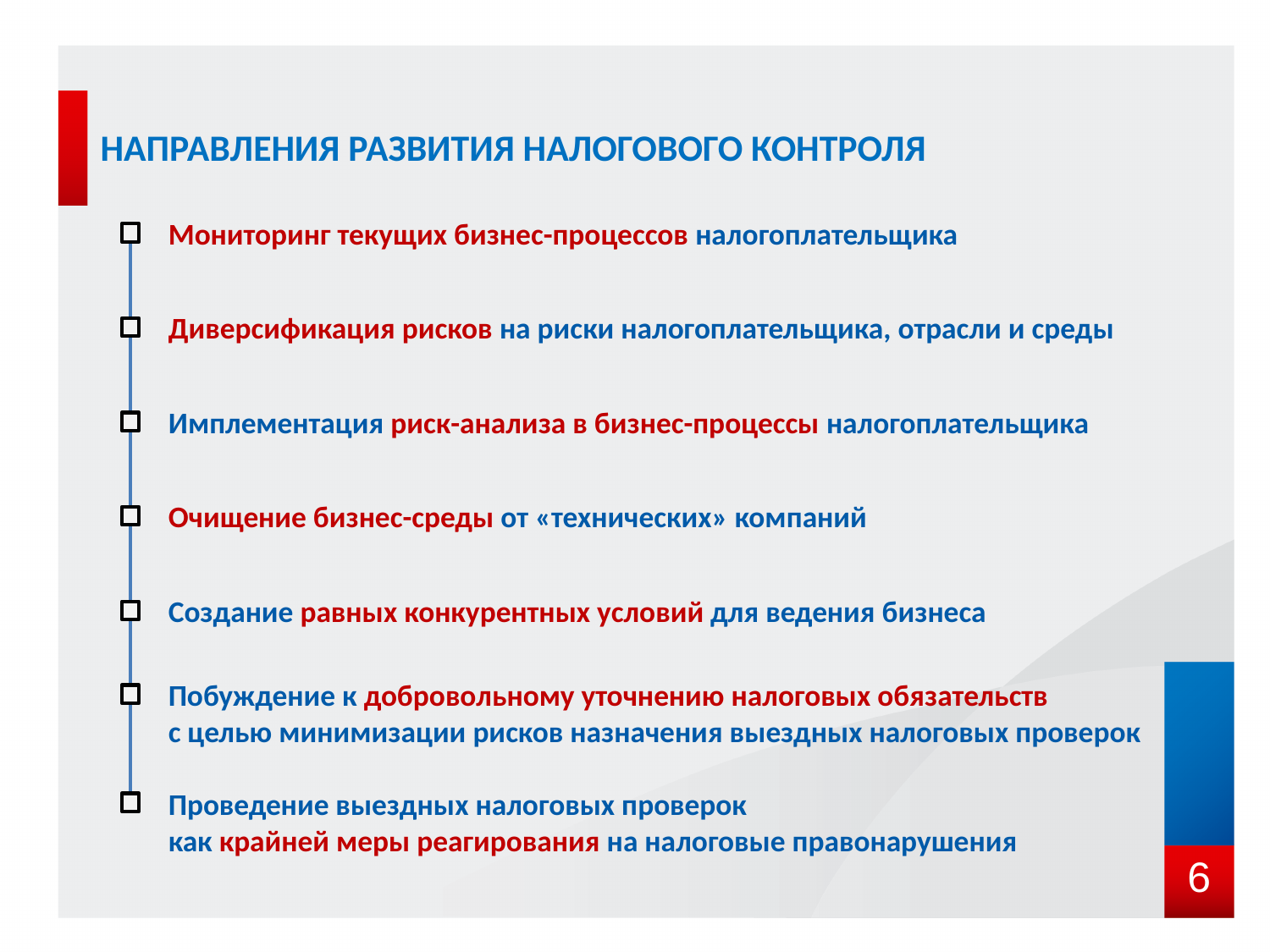

НАПРАВЛЕНИЯ РАЗВИТИЯ НАЛОГОВОГО КОНТРОЛЯ
Мониторинг текущих бизнес-процессов налогоплательщика

Диверсификация рисков на риски налогоплательщика, отрасли и среды

Имплементация риск-анализа в бизнес-процессы налогоплательщика

Очищение бизнес-среды от «технических» компаний

Создание равных конкурентных условий для ведения бизнеса

Побуждение к добровольному уточнению налоговых обязательств
с целью минимизации рисков назначения выездных налоговых проверок

Проведение выездных налоговых проверок
как крайней меры реагирования на налоговые правонарушения

6